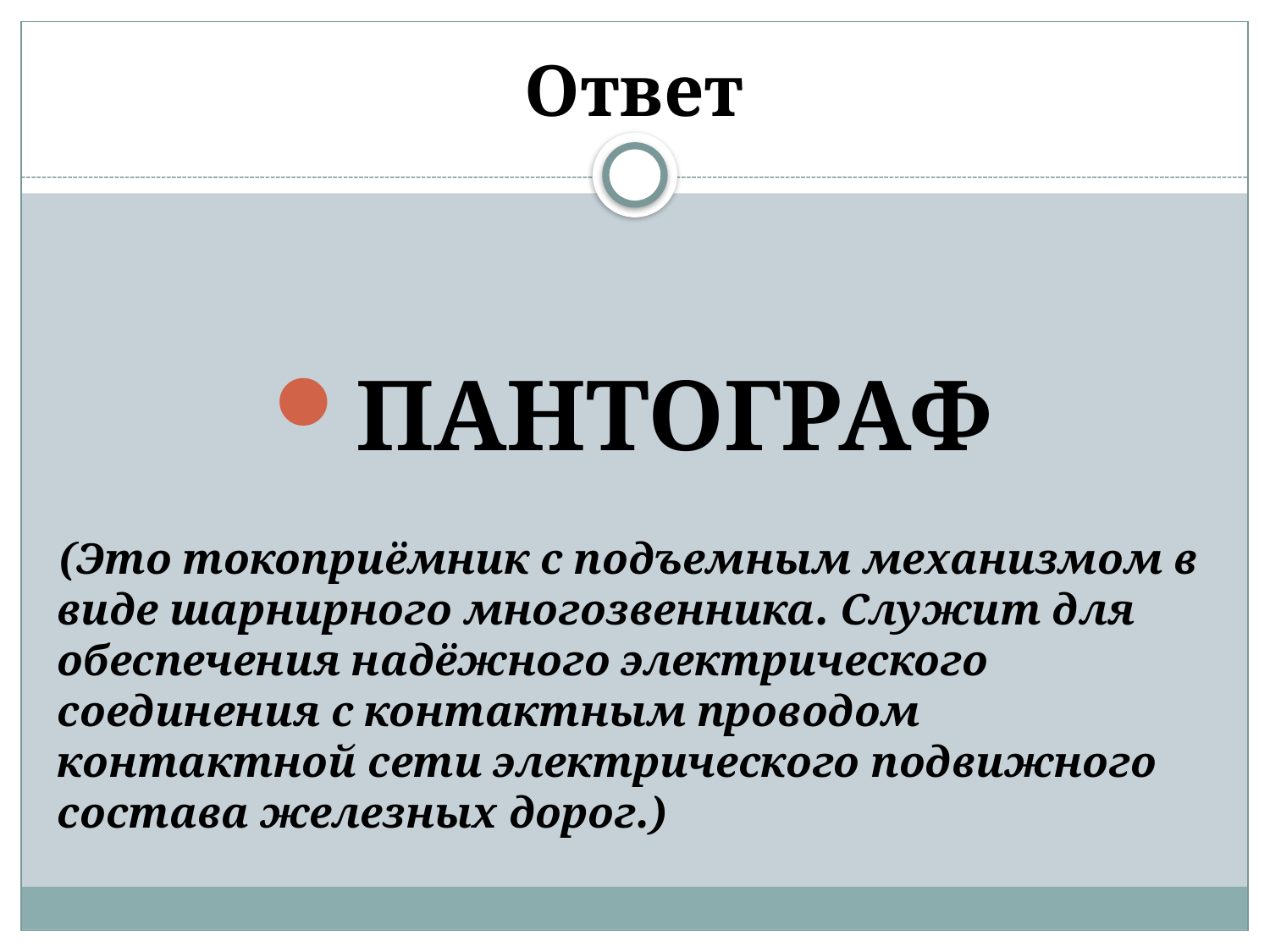

# Ответ

ПАНТОГРАФ
(Это токоприёмник с подъемным механизмом в виде шарнирного многозвенника. Служит для обеспечения надёжного электрического соединения с контактным проводом контактной сети электрического подвижного состава железных дорог.)